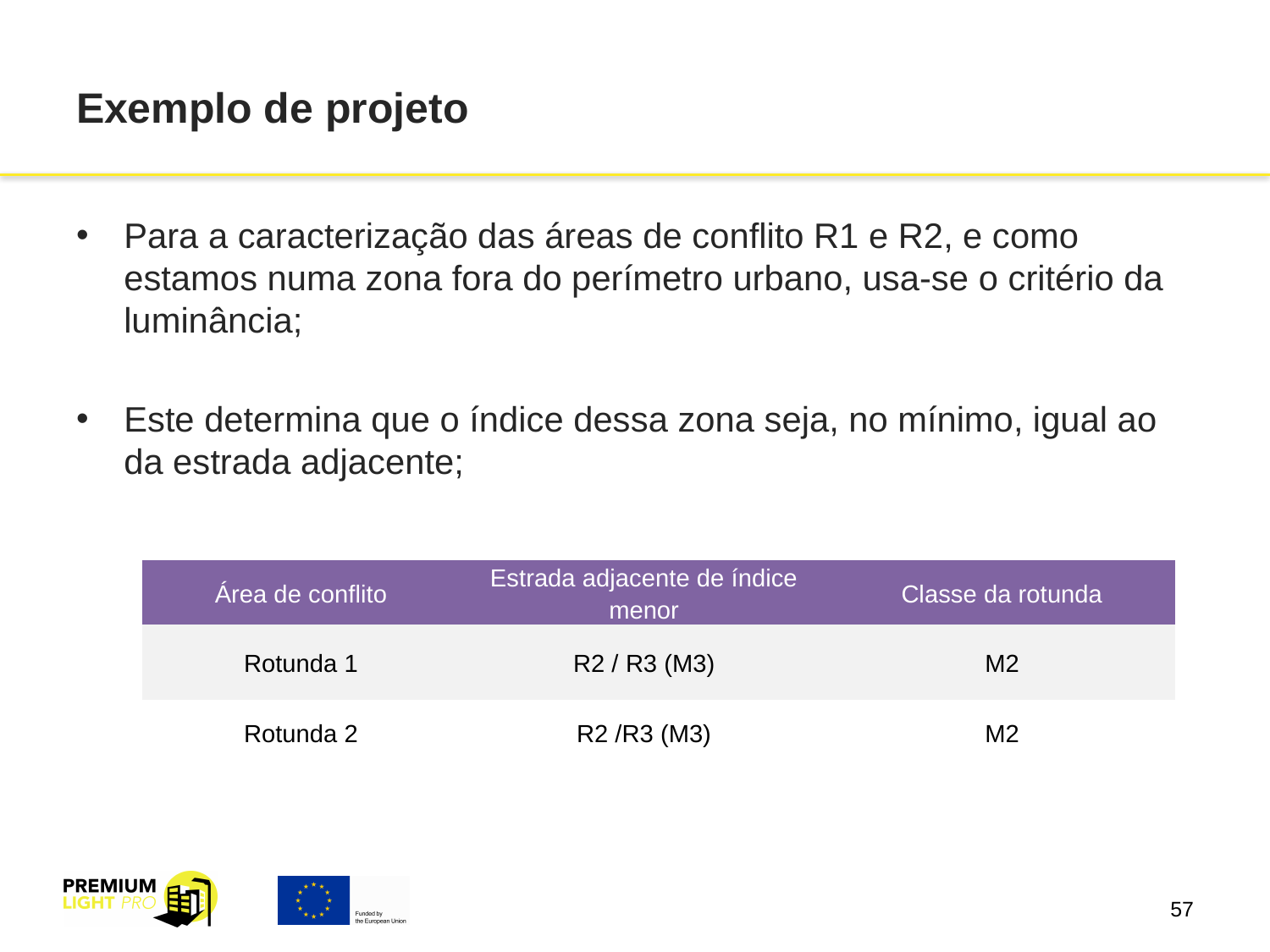

# Exemplo de projeto
Para a caracterização das áreas de conflito R1 e R2, e como estamos numa zona fora do perímetro urbano, usa-se o critério da luminância;

Este determina que o índice dessa zona seja, no mínimo, igual ao da estrada adjacente;

| Área de conflito | Estrada adjacente de índice menor | Classe da rotunda |
| --- | --- | --- |
| Rotunda 1 | R2 / R3 (M3) | M2 |
| Rotunda 2 | R2 /R3 (M3) | M2 |